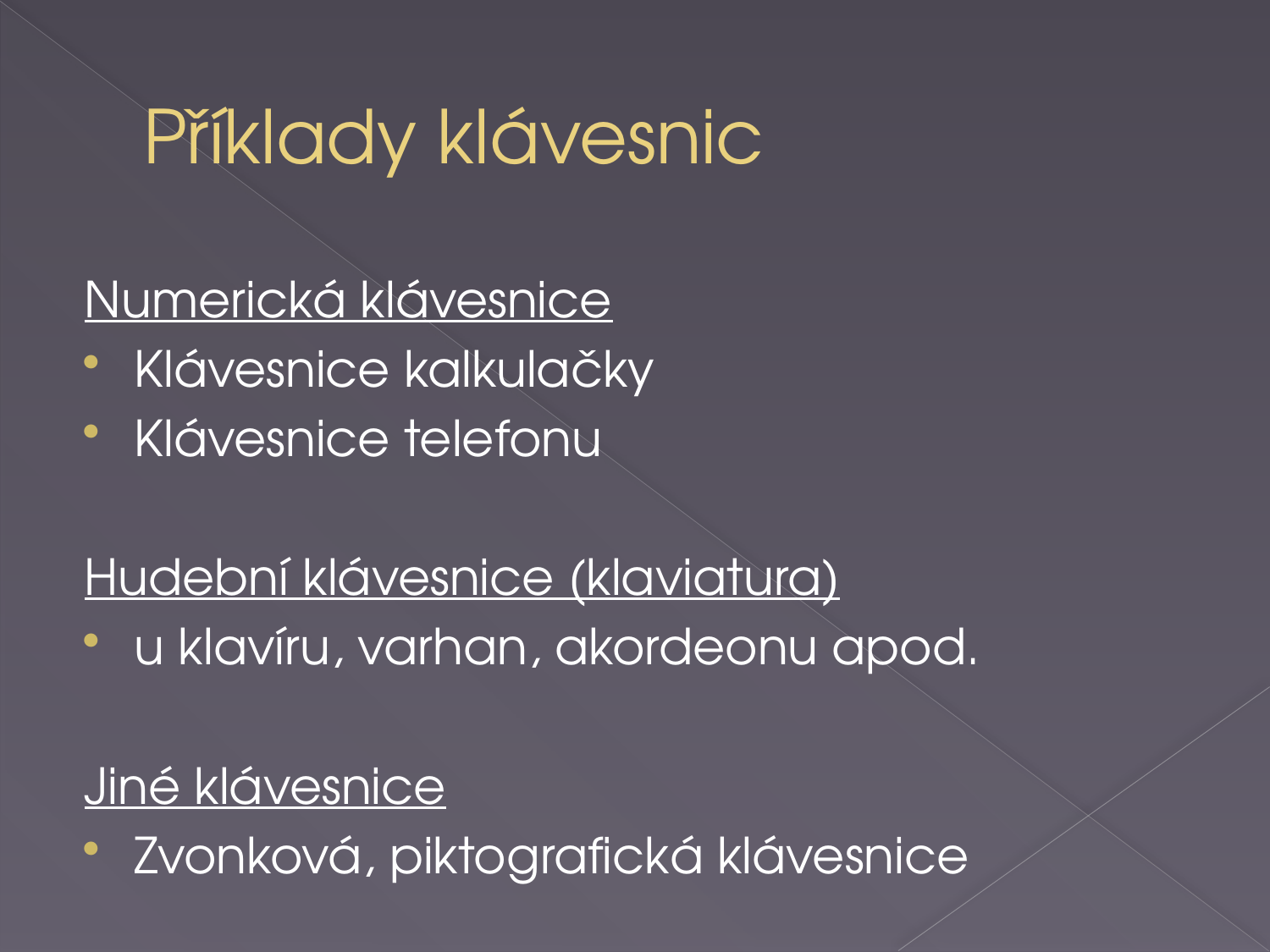

# Příklady klávesnic
Numerická klávesnice
Klávesnice kalkulačky
Klávesnice telefonu

Hudební klávesnice (klaviatura)
u klavíru, varhan, akordeonu apod.

Jiné klávesnice
Zvonková, piktografická klávesnice